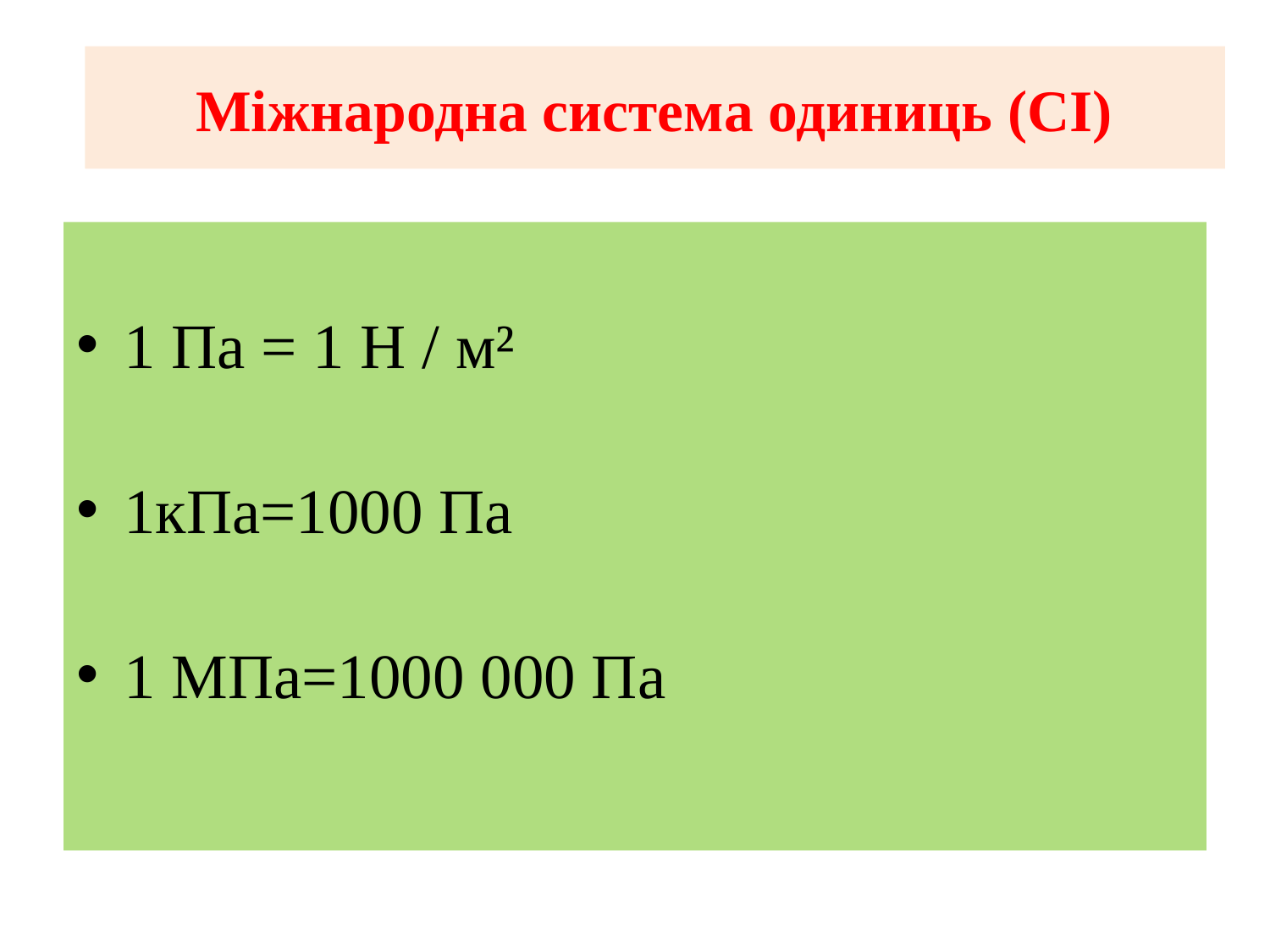

# Міжнародна система одиниць (СІ)
1 Па = 1 Н / м²
1кПа=1000 Па
1 МПа=1000 000 Па